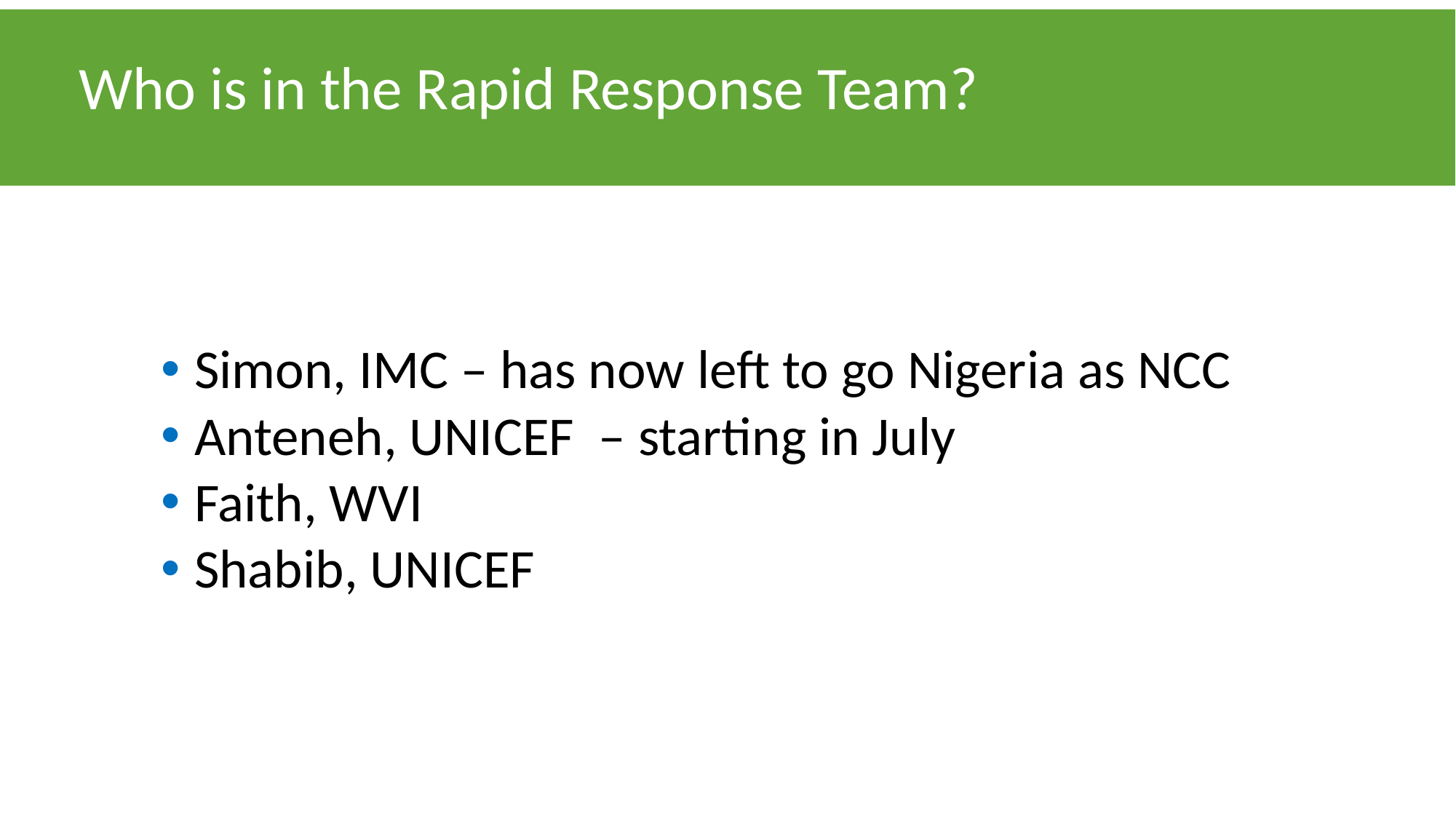

Who is in the Rapid Response Team?

Simon, IMC – has now left to go Nigeria as NCC
Anteneh, UNICEF  – starting in July
Faith, WVI
Shabib, UNICEF